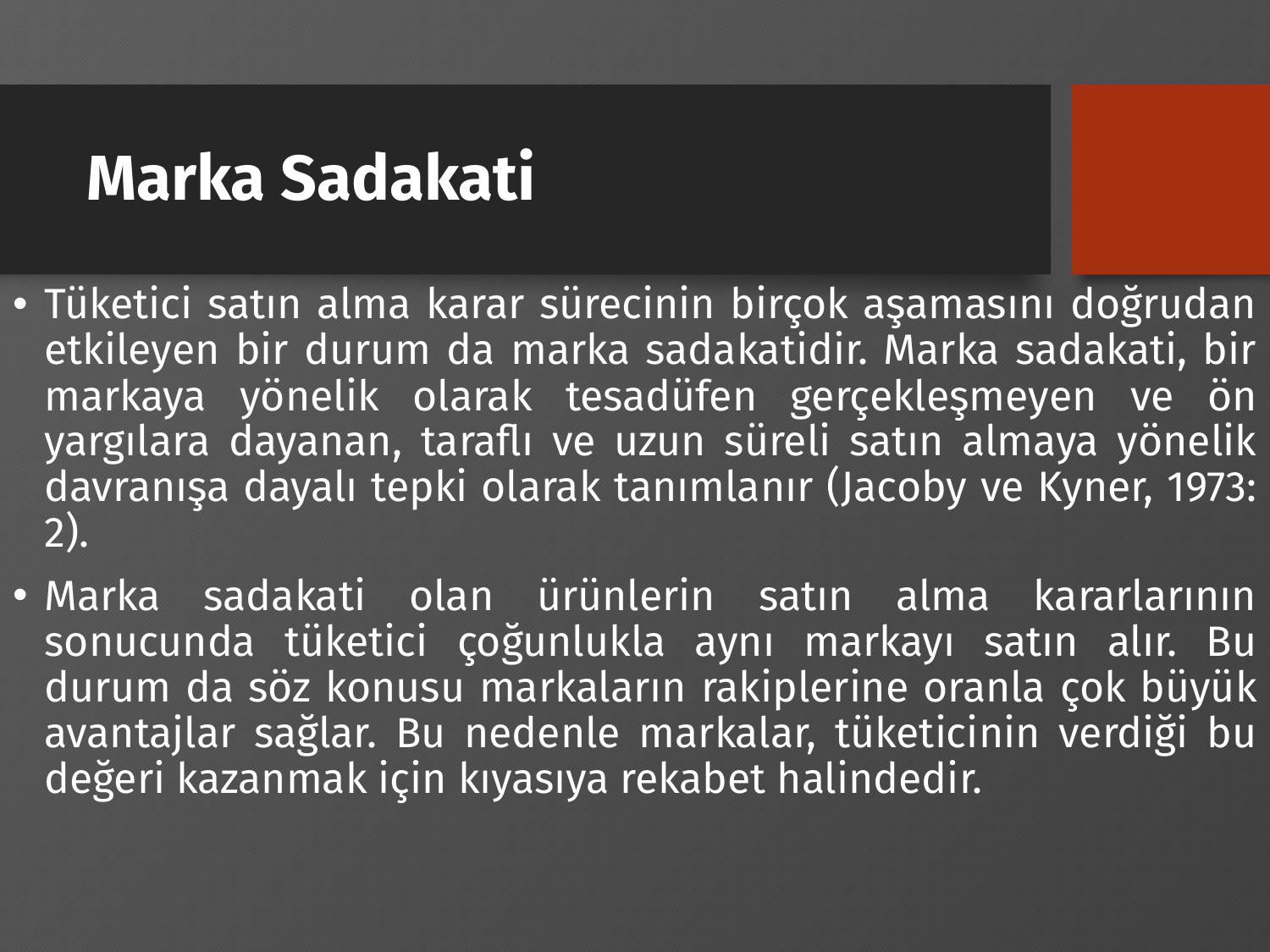

# Marka Sadakati
Tüketici satın alma karar sürecinin birçok aşamasını doğrudan etkileyen bir durum da marka sadakatidir. Marka sadakati, bir markaya yönelik olarak tesadüfen gerçekleşmeyen ve ön yargılara dayanan, taraflı ve uzun süreli satın almaya yönelik davranışa dayalı tepki olarak tanımlanır (Jacoby ve Kyner, 1973: 2).
Marka sadakati olan ürünlerin satın alma kararlarının sonucunda tüketici çoğunlukla aynı markayı satın alır. Bu durum da söz konusu markaların rakiplerine oranla çok büyük avantajlar sağlar. Bu nedenle markalar, tüketicinin verdiği bu değeri kazanmak için kıyasıya rekabet halindedir.